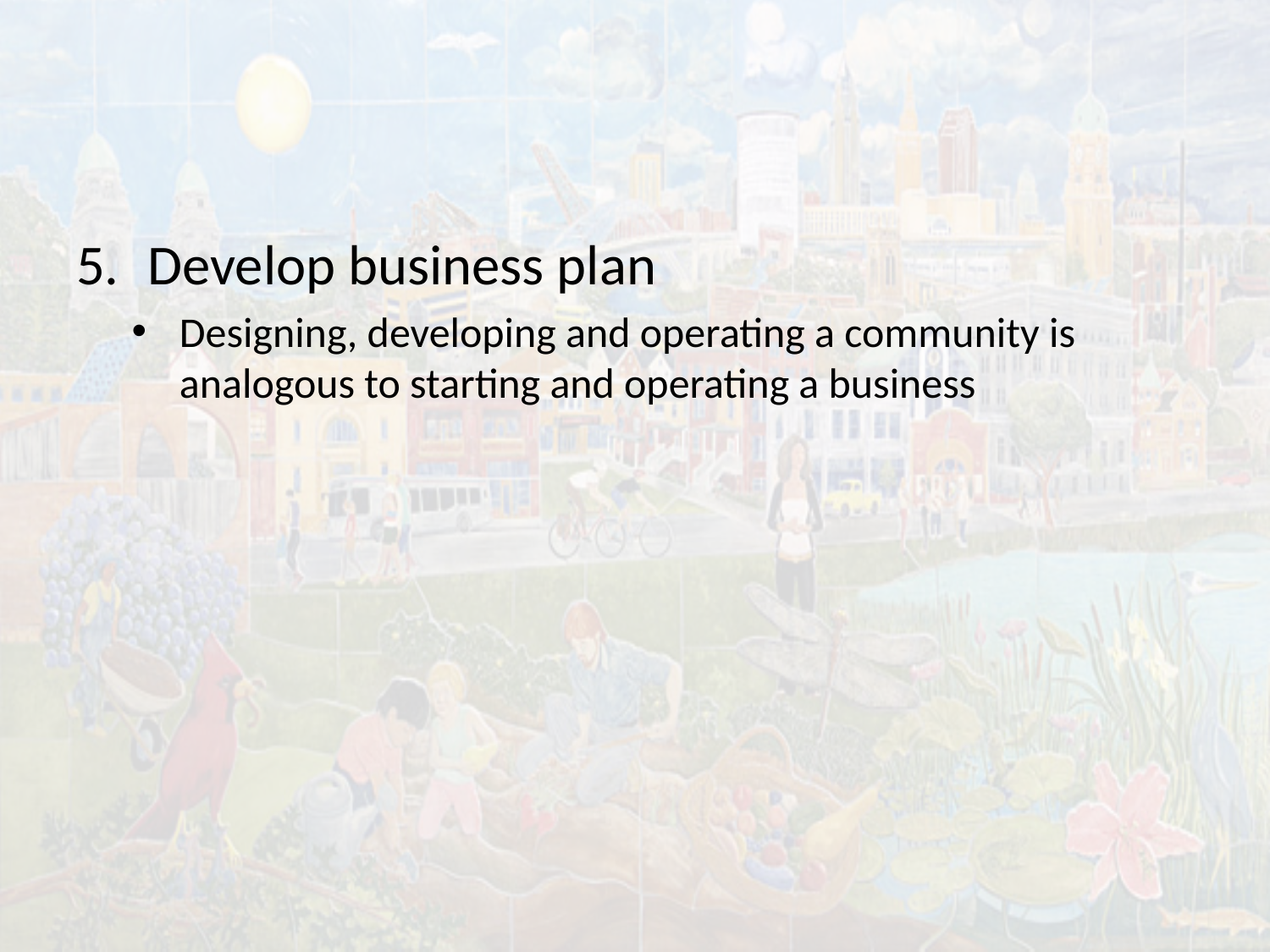

#
Develop business plan
Designing, developing and operating a community is analogous to starting and operating a business